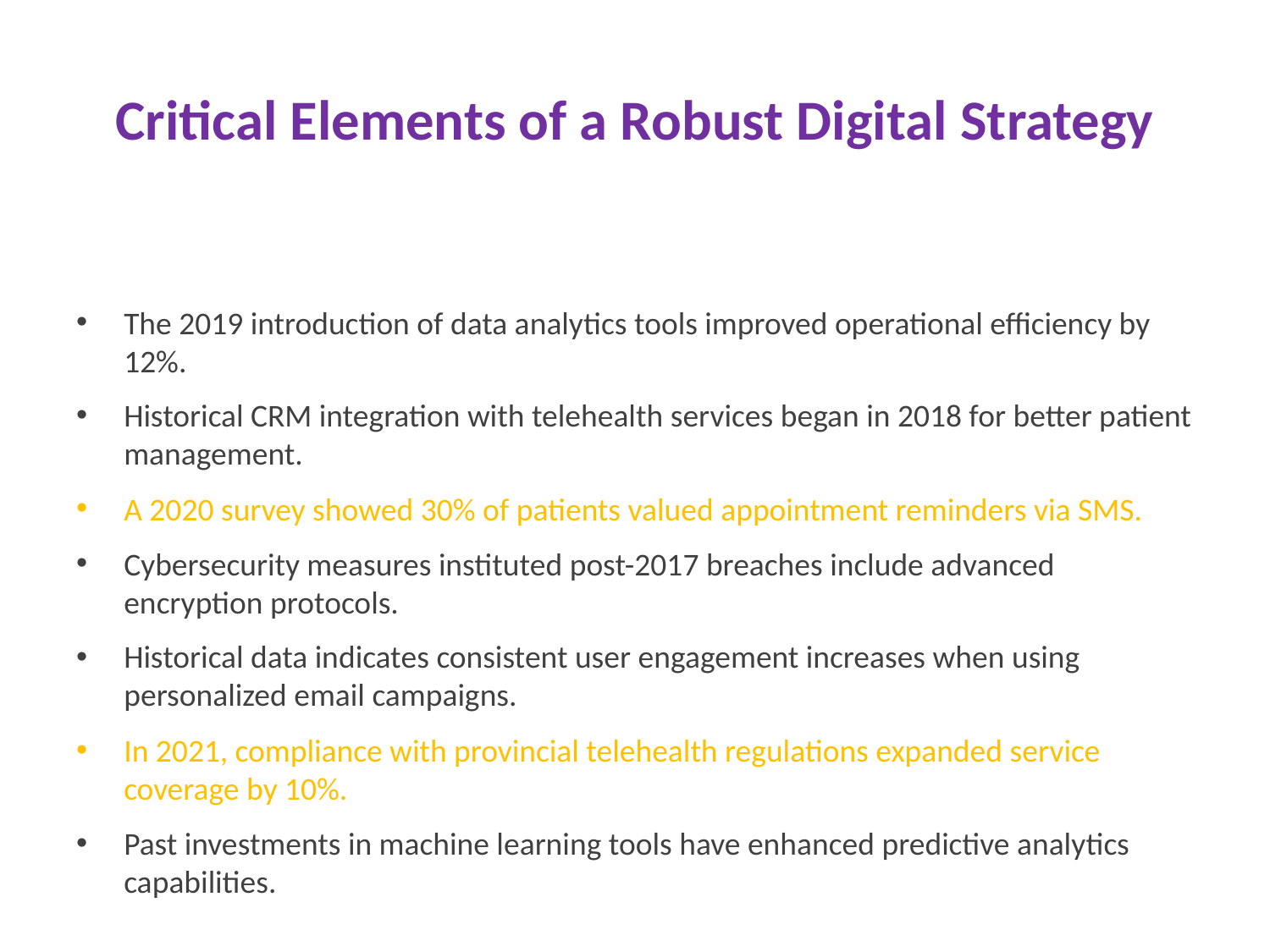

# Critical Elements of a Robust Digital Strategy

The 2019 introduction of data analytics tools improved operational efficiency by 12%.
Historical CRM integration with telehealth services began in 2018 for better patient management.
A 2020 survey showed 30% of patients valued appointment reminders via SMS.
Cybersecurity measures instituted post-2017 breaches include advanced encryption protocols.
Historical data indicates consistent user engagement increases when using personalized email campaigns.
In 2021, compliance with provincial telehealth regulations expanded service coverage by 10%.
Past investments in machine learning tools have enhanced predictive analytics capabilities.